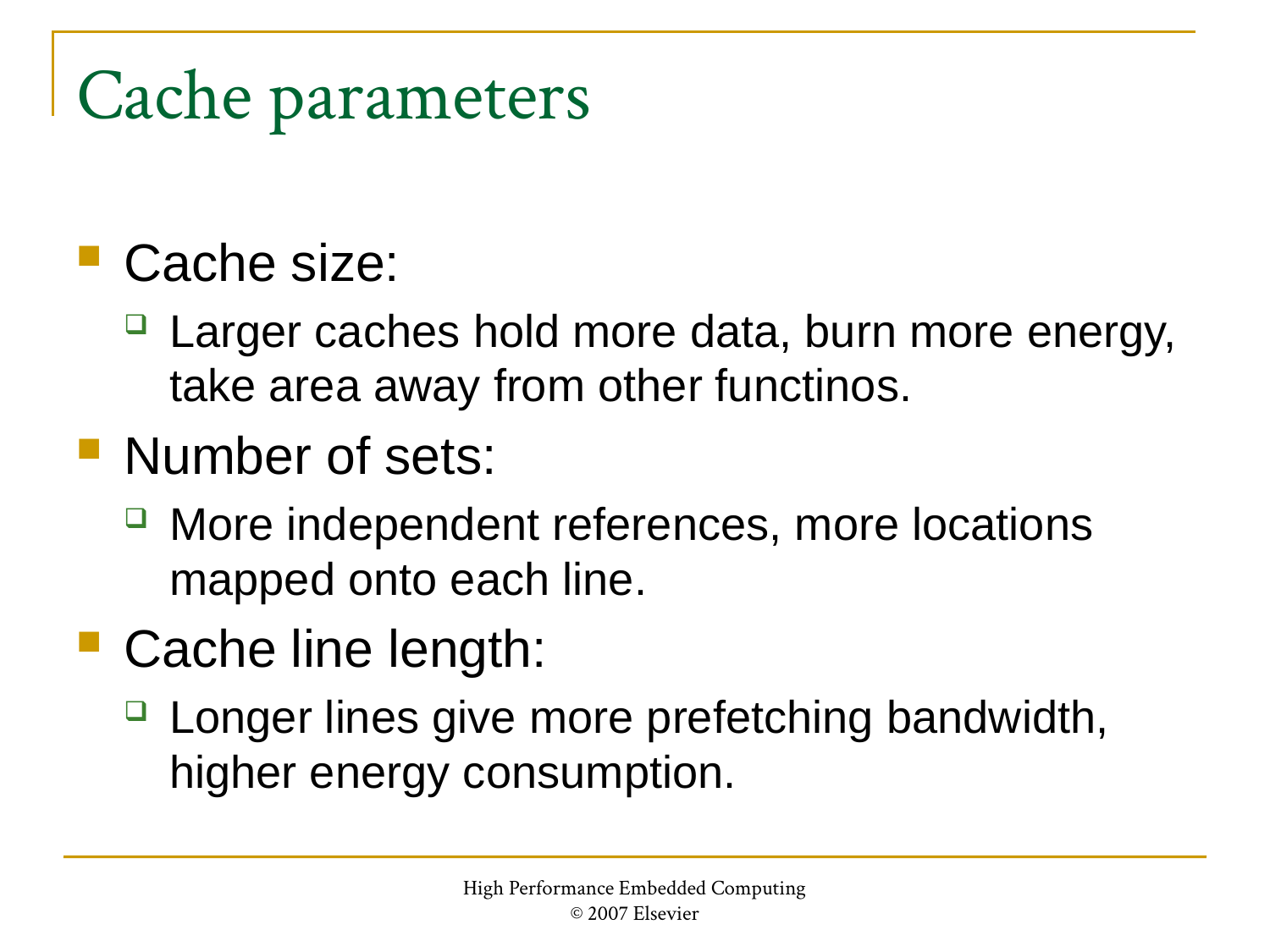

# Cache parameters
Cache size:
Larger caches hold more data, burn more energy, take area away from other functinos.
Number of sets:
More independent references, more locations mapped onto each line.
Cache line length:
Longer lines give more prefetching bandwidth, higher energy consumption.
High Performance Embedded Computing
© 2007 Elsevier